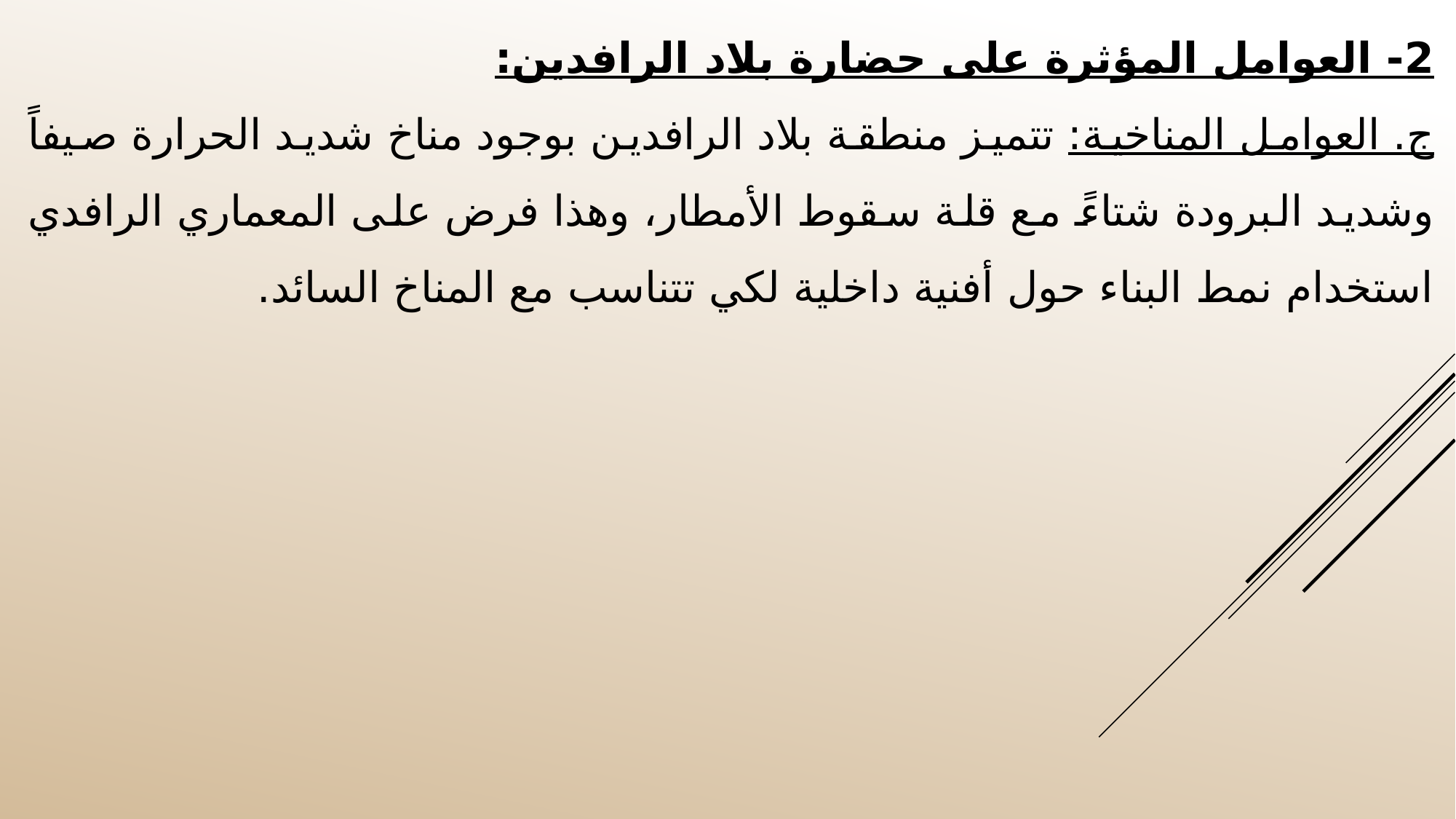

2- العوامل المؤثرة على حضارة بلاد الرافدين:
ج. العوامل المناخية: تتميز منطقة بلاد الرافدين بوجود مناخ شديد الحرارة صيفاً وشديد البرودة شتاءً مع قلة سقوط الأمطار، وهذا فرض على المعماري الرافدي استخدام نمط البناء حول أفنية داخلية لكي تتناسب مع المناخ السائد.